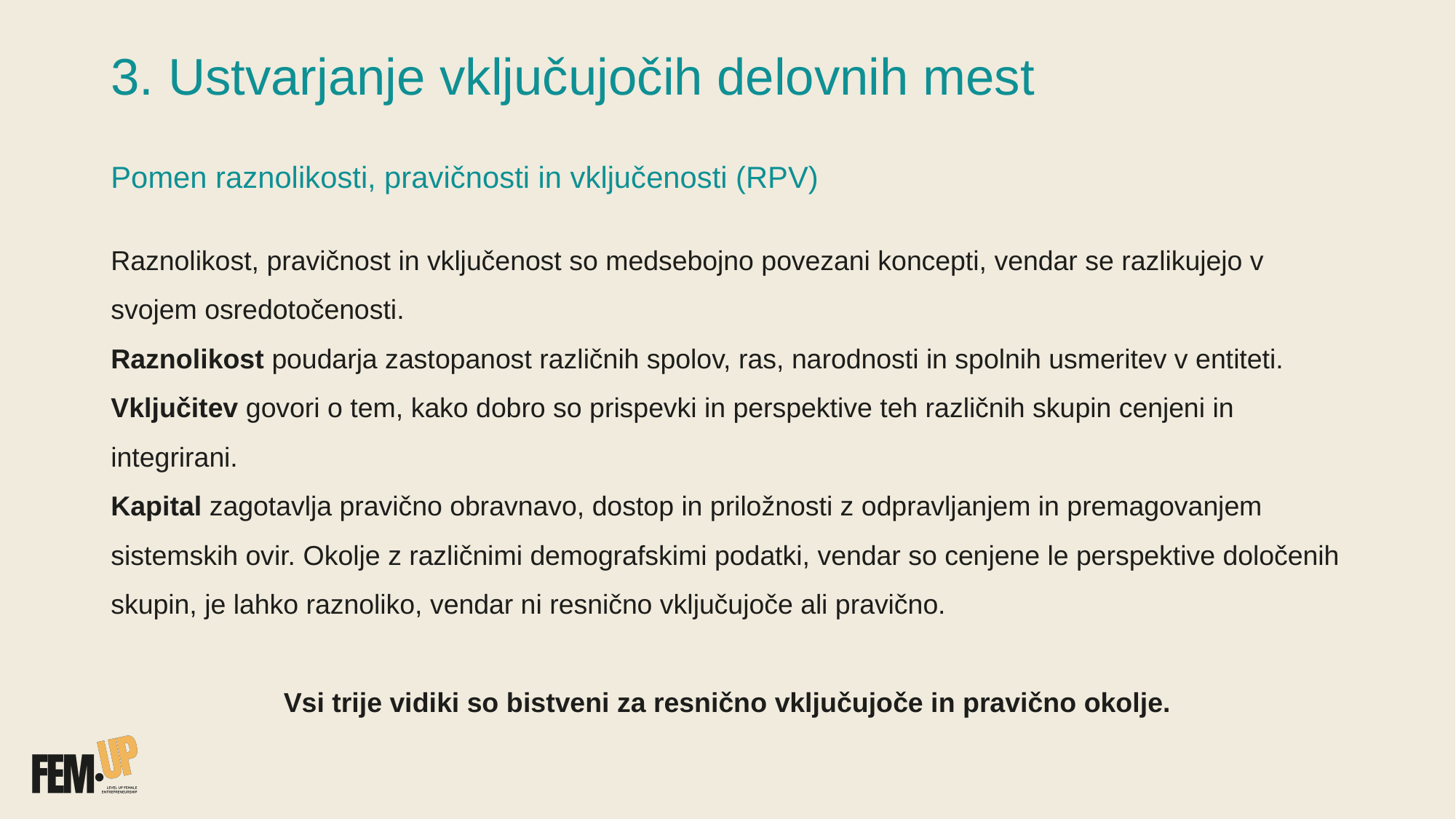

# 3. Ustvarjanje vključujočih delovnih mest Pomen raznolikosti, pravičnosti in vključenosti (RPV)
Raznolikost, pravičnost in vključenost so medsebojno povezani koncepti, vendar se razlikujejo v svojem osredotočenosti.
Raznolikost poudarja zastopanost različnih spolov, ras, narodnosti in spolnih usmeritev v entiteti.
Vključitev govori o tem, kako dobro so prispevki in perspektive teh različnih skupin cenjeni in integrirani.
Kapital zagotavlja pravično obravnavo, dostop in priložnosti z odpravljanjem in premagovanjem sistemskih ovir. Okolje z različnimi demografskimi podatki, vendar so cenjene le perspektive določenih skupin, je lahko raznoliko, vendar ni resnično vključujoče ali pravično.

Vsi trije vidiki so bistveni za resnično vključujoče in pravično okolje.